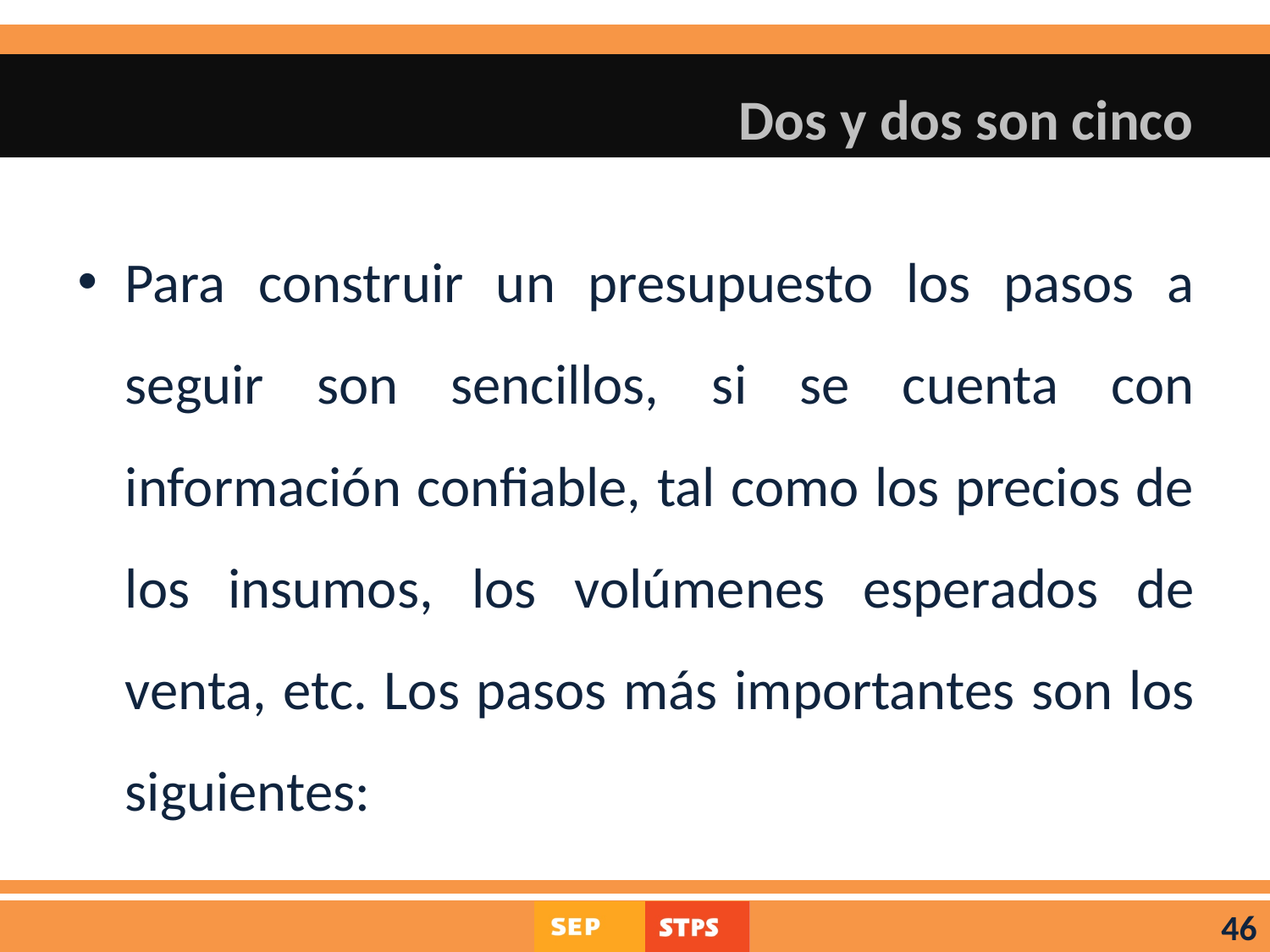

# Dos y dos son cinco
Para construir un presupuesto los pasos a seguir son sencillos, si se cuenta con información confiable, tal como los precios de los insumos, los volúmenes esperados de venta, etc. Los pasos más importantes son los siguientes:

46